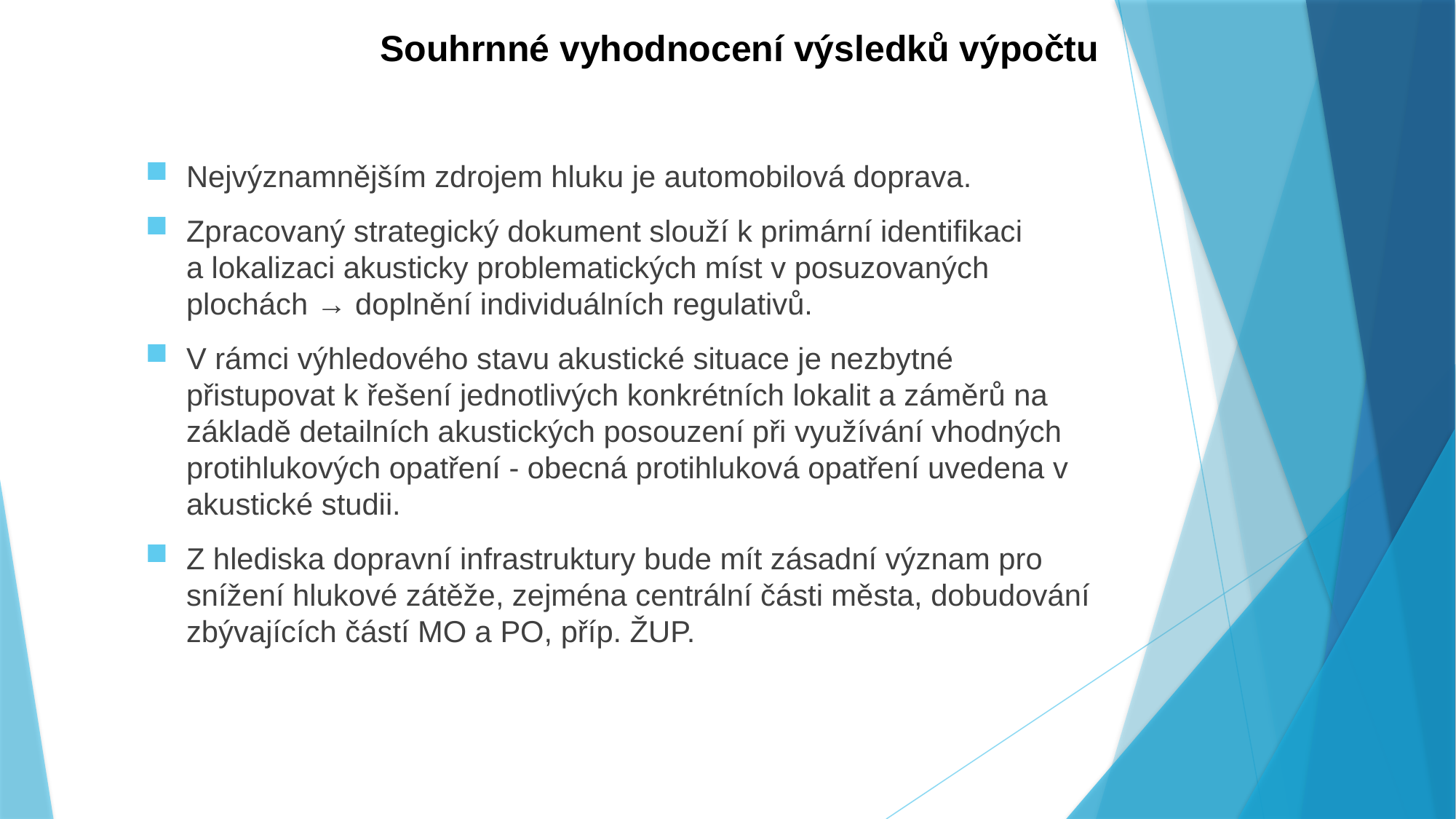

# Souhrnné vyhodnocení výsledků výpočtu
Nejvýznamnějším zdrojem hluku je automobilová doprava.
Zpracovaný strategický dokument slouží k primární identifikaci
a lokalizaci akusticky problematických míst v posuzovaných plochách → doplnění individuálních regulativů.
V rámci výhledového stavu akustické situace je nezbytné přistupovat k řešení jednotlivých konkrétních lokalit a záměrů na základě detailních akustických posouzení při využívání vhodných protihlukových opatření - obecná protihluková opatření uvedena v akustické studii.
Z hlediska dopravní infrastruktury bude mít zásadní význam pro snížení hlukové zátěže, zejména centrální části města, dobudování zbývajících částí MO a PO, příp. ŽUP.